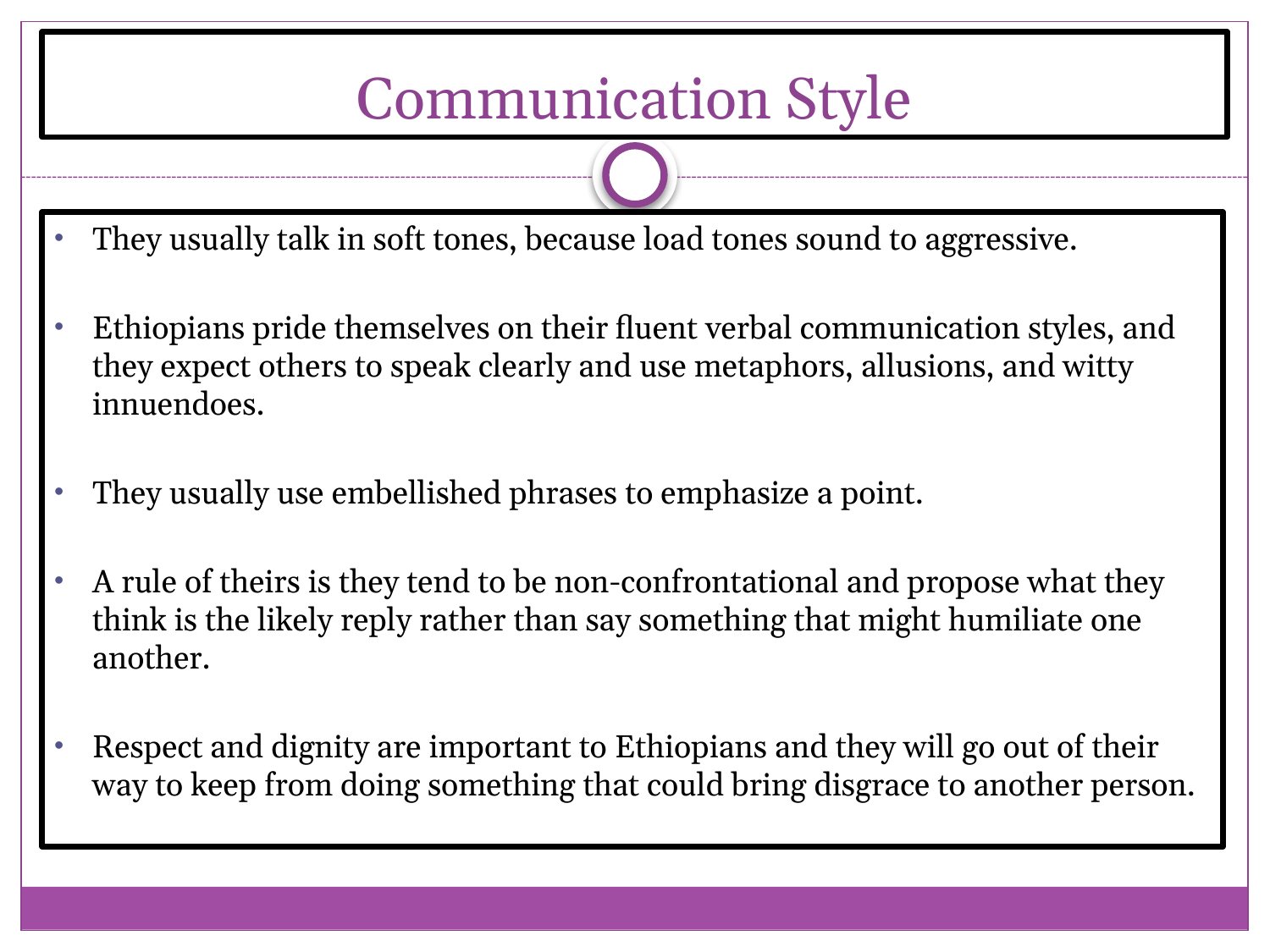

# Communication Style
They usually talk in soft tones, because load tones sound to aggressive.

Ethiopians pride themselves on their fluent verbal communication styles, and they expect others to speak clearly and use metaphors, allusions, and witty innuendoes.

They usually use embellished phrases to emphasize a point.

A rule of theirs is they tend to be non-confrontational and propose what they think is the likely reply rather than say something that might humiliate one another.

Respect and dignity are important to Ethiopians and they will go out of their way to keep from doing something that could bring disgrace to another person.